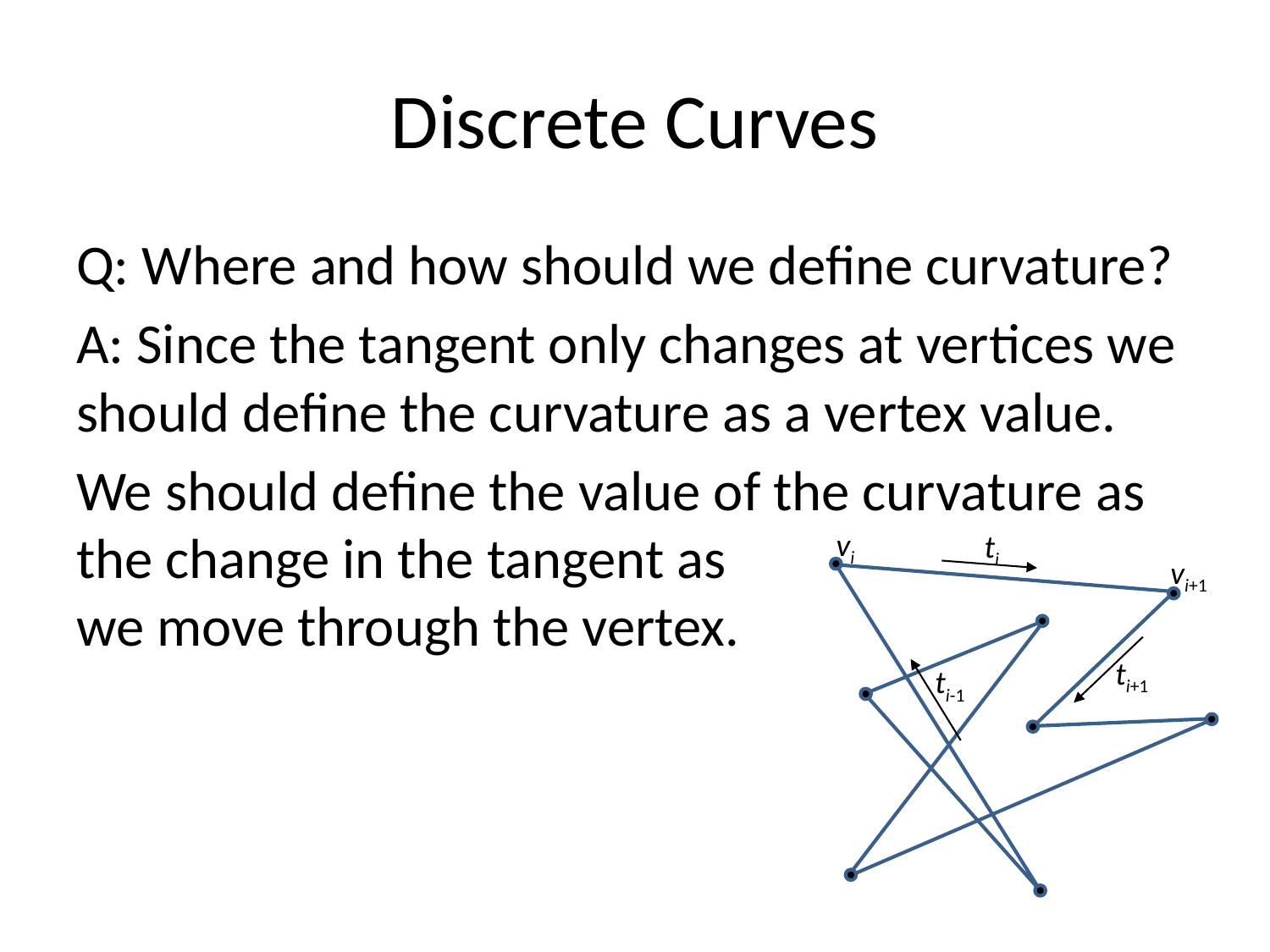

# Discrete Curves
Q: Where and how should we define curvature?
A: Since the tangent only changes at vertices we should define the curvature as a vertex value.
We should define the value of the curvature as the change in the tangent as
we move through the vertex.
vi
ti
vi+1

ti+1
ti-1